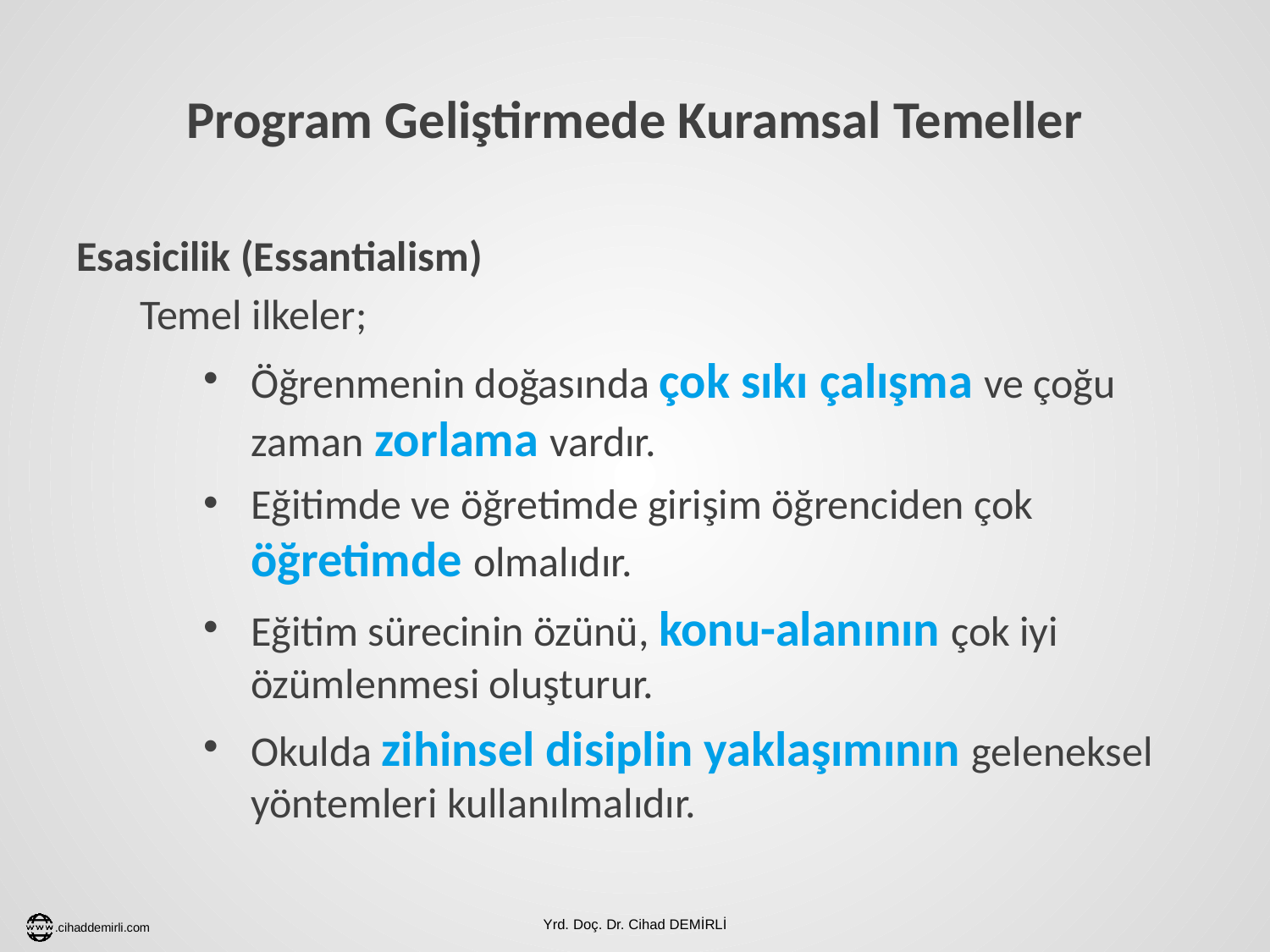

# Program Geliştirmede Kuramsal Temeller
Esasicilik (Essantialism)
Temel ilkeler;
Öğrenmenin doğasında çok sıkı çalışma ve çoğu zaman zorlama vardır.
Eğitimde ve öğretimde girişim öğrenciden çok öğretimde olmalıdır.
Eğitim sürecinin özünü, konu-alanının çok iyi özümlenmesi oluşturur.
Okulda zihinsel disiplin yaklaşımının geleneksel yöntemleri kullanılmalıdır.